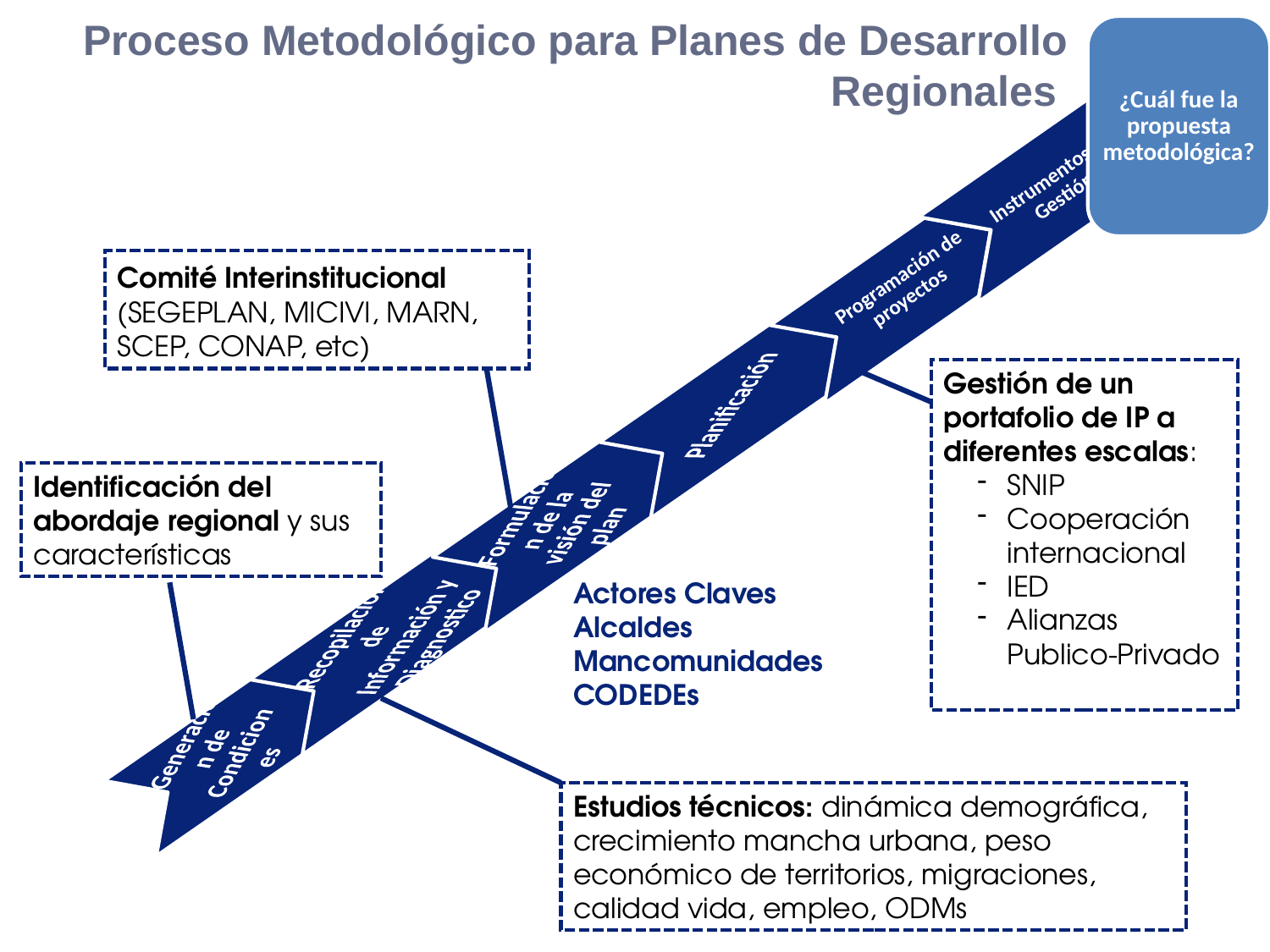

Proceso Metodológico para Planes de Desarrollo Regionales

¿Cuál fue la propuesta metodológica?

Instrumentos de Gestión
Generación de Condiciones
Recopilación de Información y Diagnostico
Planificación
Formulación de la visión del plan
Programación de proyectos

Comité Interinstitucional (SEGEPLAN, MICIVI, MARN, SCEP, CONAP, etc)
Gestión de un portafolio de IP a diferentes escalas:
SNIP
Cooperación internacional
IED
Alianzas Publico-Privado

Identificación del abordaje regional y sus características
Actores Claves
Alcaldes
Mancomunidades
CODEDEs
Estudios técnicos: dinámica demográfica, crecimiento mancha urbana, peso económico de territorios, migraciones, calidad vida, empleo, ODMs